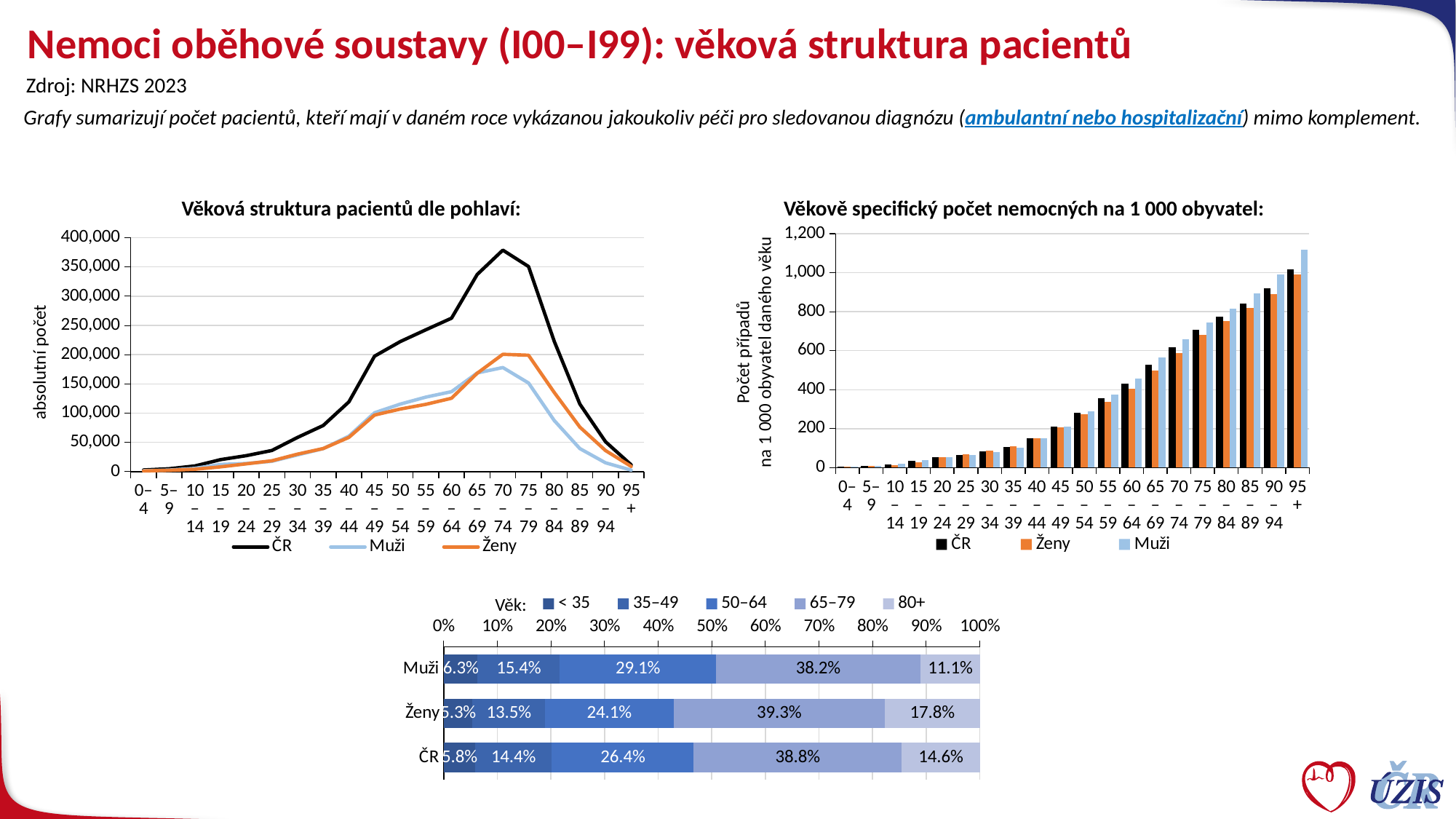

# Nemoci oběhové soustavy (I00–I99): věková struktura pacientů
Zdroj: NRHZS 2023
Grafy sumarizují počet pacientů, kteří mají v daném roce vykázanou jakoukoliv péči pro sledovanou diagnózu (ambulantní nebo hospitalizační) mimo komplement.
Věková struktura pacientů dle pohlaví:
Věkově specifický počet nemocných na 1 000 obyvatel:
Počet případů
na 1 000 obyvatel daného věku

### Chart

| Category | ČR | Ženy | Muži |
|---|---|---|---|
| 0–4 | 5.196638580734088 | 4.680637660896919 | 5.6877350303731555 |
| 5–9 | 8.354790530448946 | 7.759802767351348 | 8.921736835159033 |
| 10–14 | 16.310748016305716 | 13.986638194439676 | 18.531519000629853 |
| 15–19 | 34.618755477651185 | 28.685918711002735 | 40.14888531402036 |
| 20–24 | 52.879936410693865 | 51.98478494099288 | 53.76418675453302 |
| 25–29 | 66.28213060558024 | 69.16717983168188 | 63.504837591299875 |
| 30–34 | 82.99577072662743 | 86.99191956198734 | 79.19796174401318 |
| 35–39 | 105.98070635894983 | 108.30073738070976 | 103.74837250736654 |
| 40–44 | 149.04411966807177 | 149.11340793924293 | 148.97731316180167 |
| 45–49 | 208.72616581406163 | 207.63924341159765 | 209.7820062426811 |
| 50–54 | 281.33489043558797 | 273.6572497383713 | 288.84506026991306 |
| 55–59 | 355.1512560629064 | 337.0599589358468 | 373.2312736000937 |
| 60–64 | 430.38246599063353 | 405.8565238884527 | 455.65725815849845 |
| 65–69 | 528.7111320236835 | 497.4685003413756 | 564.0359847345591 |
| 70–74 | 618.9059359835302 | 588.6697267887782 | 656.9341719386908 |
| 75–79 | 707.5613470635105 | 682.1204531983925 | 743.9861868696779 |
| 80–84 | 775.7296573782746 | 751.4812248856866 | 816.5376364145136 |
| 85–89 | 842.2045615134143 | 817.5652472527472 | 894.2737271799524 |
| 90–94 | 918.2409136618303 | 890.2833708031723 | 992.6369075011505 |
| 95+ | 1015.5672823218997 | 989.4074809665674 | 1118.3355006501952 |

### Chart

| Category | ČR | Muži | Ženy |
|---|---|---|---|
| 0–4 | 2805.0 | 1573.0 | 1232.0 |
| 5–9 | 4945.0 | 2704.0 | 2241.0 |
| 10–14 | 9723.0 | 5649.0 | 4074.0 |
| 15–19 | 20540.0 | 12329.0 | 8211.0 |
| 20–24 | 27276.0 | 13951.0 | 13325.0 |
| 25–29 | 36209.0 | 17676.0 | 18533.0 |
| 30–34 | 58578.0 | 28660.0 | 29918.0 |
| 35–39 | 78902.0 | 39364.0 | 39538.0 |
| 40–44 | 119297.0 | 60709.0 | 58588.0 |
| 45–49 | 197480.0 | 100679.0 | 96801.0 |
| 50–54 | 222355.0 | 115404.0 | 106951.0 |
| 55–59 | 242585.0 | 127507.0 | 115078.0 |
| 60–64 | 262461.0 | 136848.0 | 125613.0 |
| 65–69 | 337093.0 | 168781.0 | 168312.0 |
| 70–74 | 378789.0 | 178085.0 | 200704.0 |
| 75–79 | 350770.0 | 151672.0 | 199098.0 |
| 80–84 | 223127.0 | 87541.0 | 135586.0 |
| 85–89 | 115617.0 | 39433.0 | 76184.0 |
| 90–94 | 51135.0 | 15099.0 | 36036.0 |
| 95+ | 11547.0 | 2580.0 | 8967.0 |
absolutní počet

### Chart

| Category | < 35 | 35–49 | 50–64 | 65–79 | 80+ |
|---|---|---|---|---|---|
| Muži | 0.06298467751587333 | 0.15353325497681528 | 0.29070063616081704 | 0.3819327872927414 | 0.11084864405375298 |
| Ženy | 0.05349017051188243 | 0.1346964111704876 | 0.24052752221994889 | 0.3934444648659521 | 0.17784143123172902 |
| ČR | 0.05799811239586213 | 0.14364004532872615 | 0.26434945227789236 | 0.38797878102735645 | 0.14603360897016296 |
Věk: